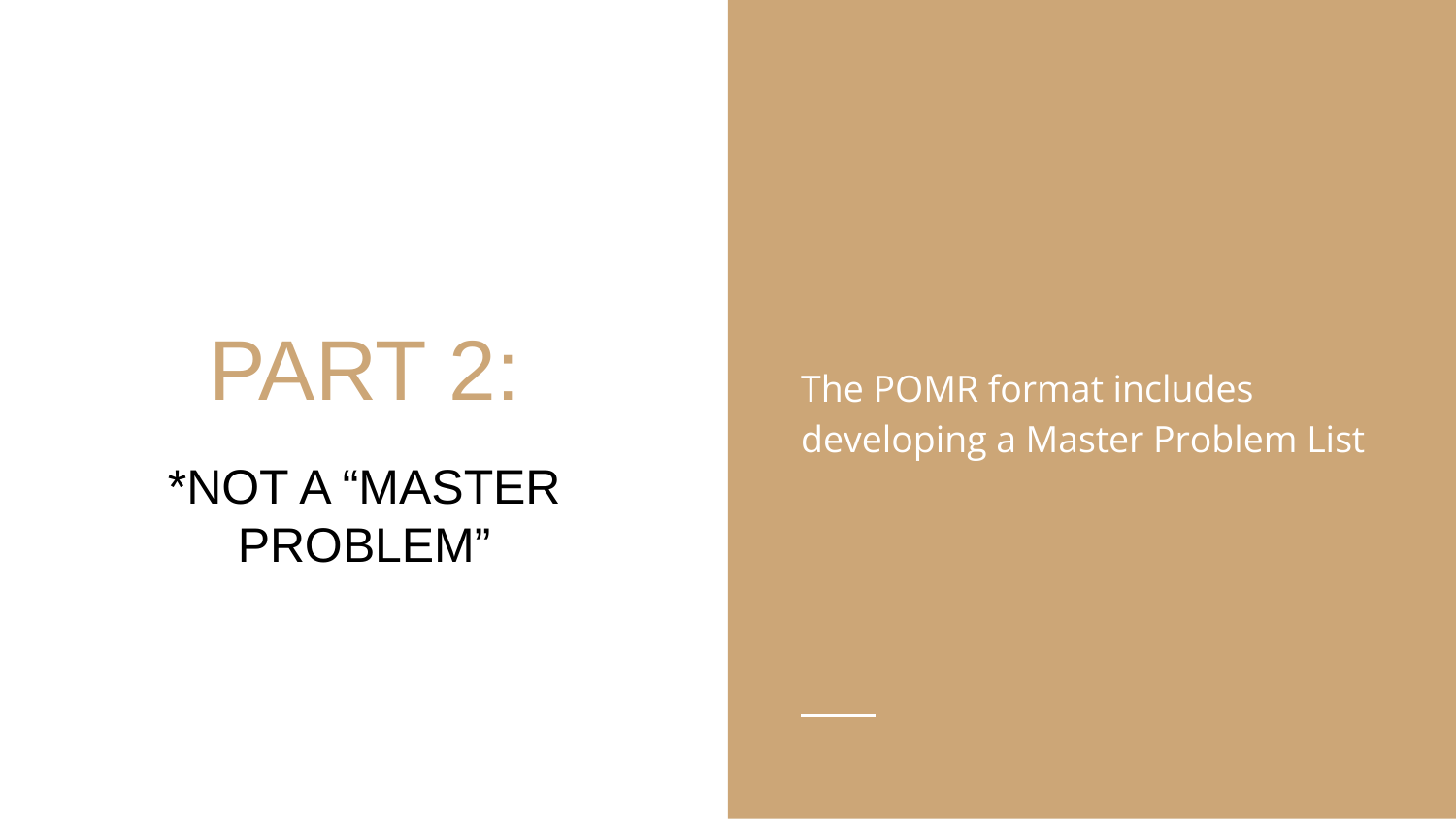

The POMR format includes developing a Master Problem List
# PART 2:
*NOT A “MASTER PROBLEM”